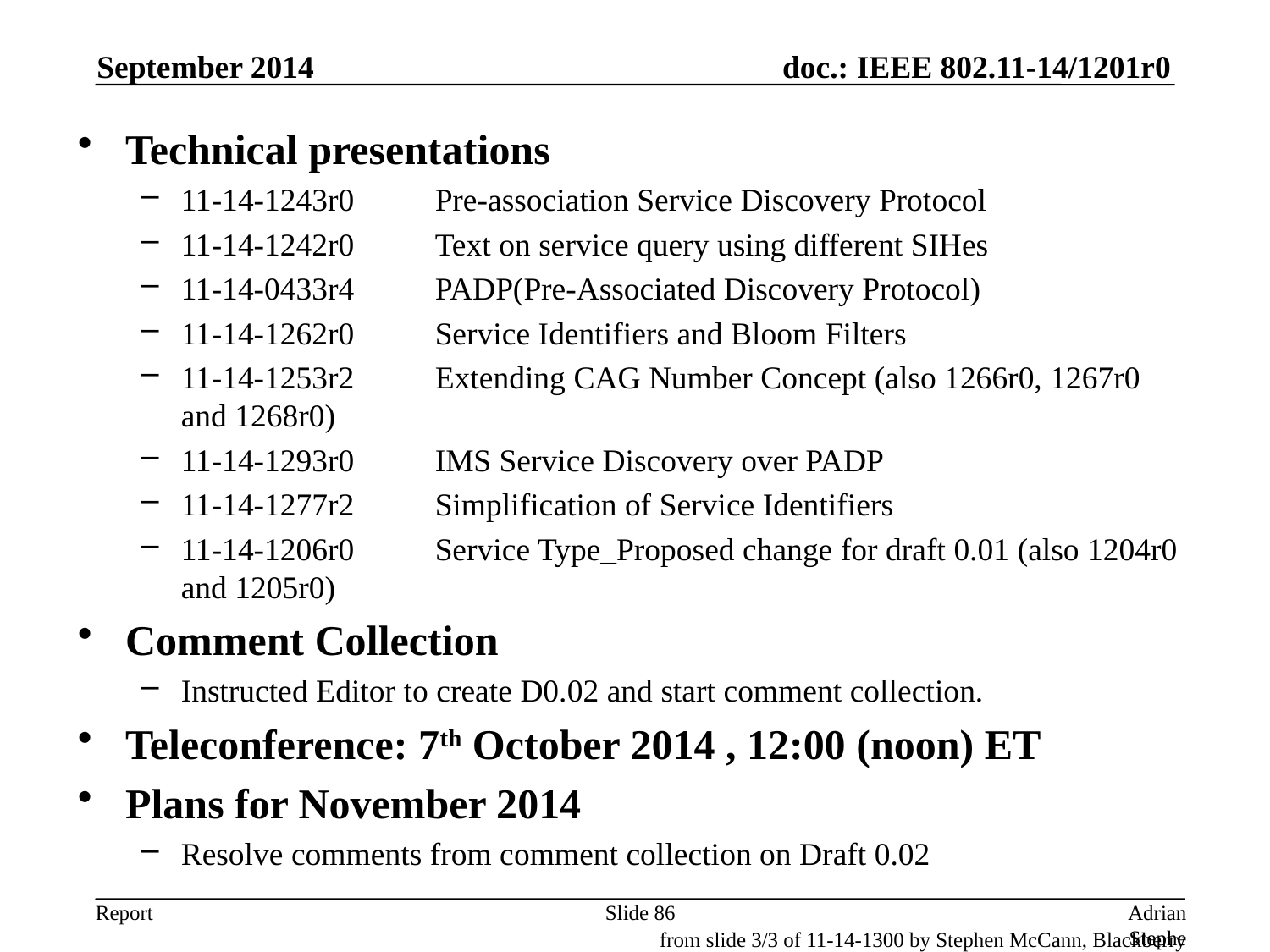

September 2014
Technical presentations
11-14-1243r0	Pre-association Service Discovery Protocol
11-14-1242r0	Text on service query using different SIHes
11-14-0433r4	PADP(Pre-Associated Discovery Protocol)
11-14-1262r0	Service Identifiers and Bloom Filters
11-14-1253r2	Extending CAG Number Concept (also 1266r0, 1267r0 and 1268r0)
11-14-1293r0	IMS Service Discovery over PADP
11-14-1277r2	Simplification of Service Identifiers
11-14-1206r0	Service Type_Proposed change for draft 0.01 (also 1204r0 and 1205r0)
Comment Collection
Instructed Editor to create D0.02 and start comment collection.
Teleconference: 7th October 2014 , 12:00 (noon) ET
Plans for November 2014
Resolve comments from comment collection on Draft 0.02
Slide 86
Adrian Stephens, Intel Corporation
from slide 3/3 of 11-14-1300 by Stephen McCann, Blackberry